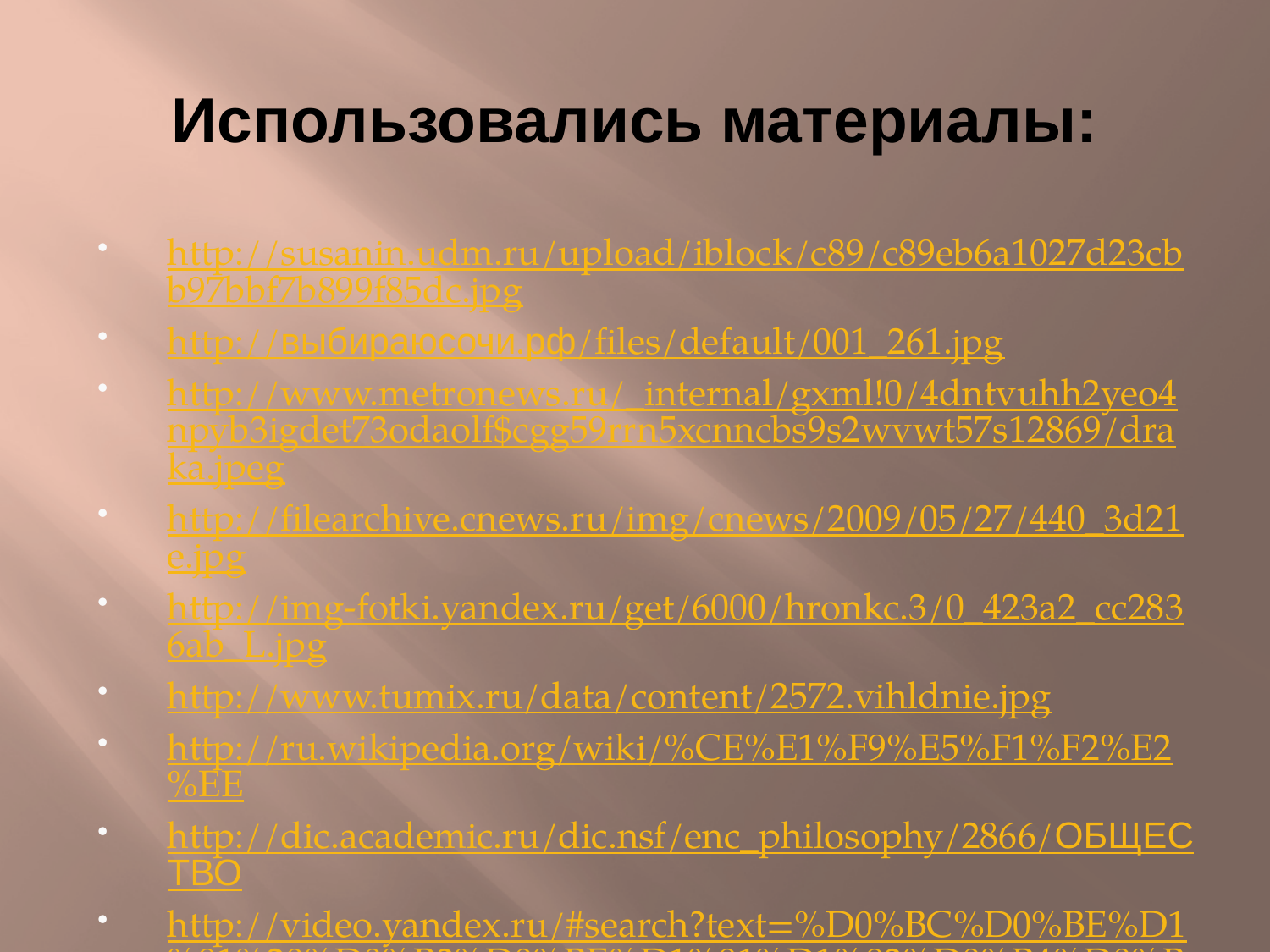

# Использовались материалы:
http://susanin.udm.ru/upload/iblock/c89/c89eb6a1027d23cbb97bbf7b899f85dc.jpg
http://выбираюсочи.рф/files/default/001_261.jpg
http://www.metronews.ru/_internal/gxml!0/4dntvuhh2yeo4npyb3igdet73odaolf$cgg59rrn5xcnncbs9s2wvwt57s12869/draka.jpeg
http://filearchive.cnews.ru/img/cnews/2009/05/27/440_3d21e.jpg
http://img-fotki.yandex.ru/get/6000/hronkc.3/0_423a2_cc2836ab_L.jpg
http://www.tumix.ru/data/content/2572.vihldnie.jpg
http://ru.wikipedia.org/wiki/%CE%E1%F9%E5%F1%F2%E2%EE
http://dic.academic.ru/dic.nsf/enc_philosophy/2866/ОБЩЕСТВО
http://video.yandex.ru/#search?text=%D0%BC%D0%BE%D1%91%20%D0%B3%D0%BE%D1%81%D1%83%D0%B4%D0%B0%D1%80%D1%81%D1%82%D0%B2%D0%BE&filmId=fJW%2BKe7H8gE%3D&p=1
http://nss.in.ua/images/firms/Leleka_NSS_iip_semya_pole/nss.png
http://naviga-coaching.com/images/istock_000008506606small_nav.jpg
http://cs10204.userapi.com/u56611191/-14/x_0ba8b5d3.jpg
http://static.vmurmanske.ru/serverdata/news_info/2010/10/29/741089/imgFull.jpg